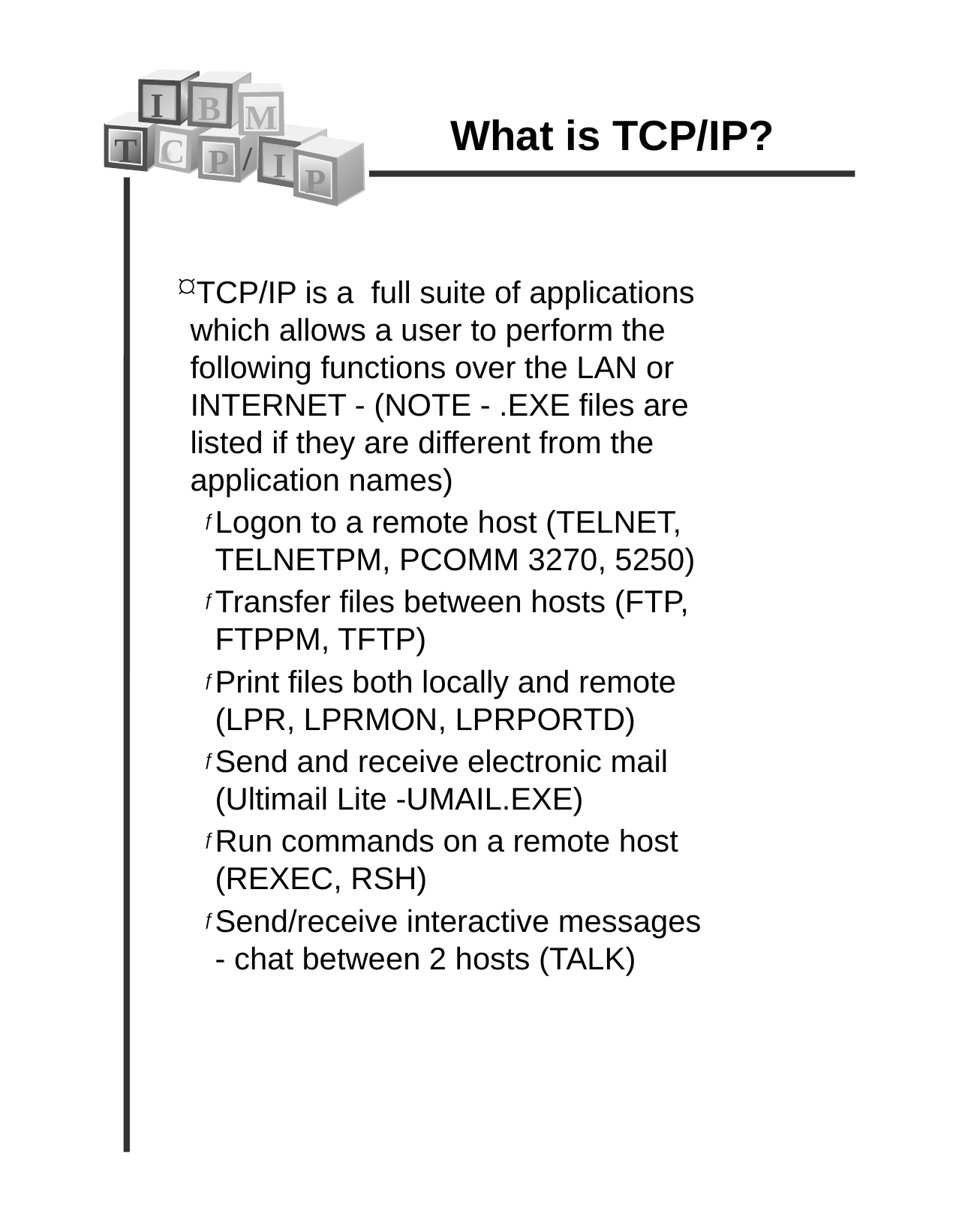

What is TCP/IP?

I

B

M

T
C

/

P

I

P

TCP/IP is a  full suite of applications which allows a user to perform the following functions over the LAN or  INTERNET - (NOTE - .EXE files are listed if they are different from the application names)
Logon to a remote host (TELNET, TELNETPM, PCOMM 3270, 5250)
Transfer files between hosts (FTP, FTPPM, TFTP)
Print files both locally and remote (LPR, LPRMON, LPRPORTD)
Send and receive electronic mail (Ultimail Lite -UMAIL.EXE)
Run commands on a remote host (REXEC, RSH)
Send/receive interactive messages - chat between 2 hosts (TALK)